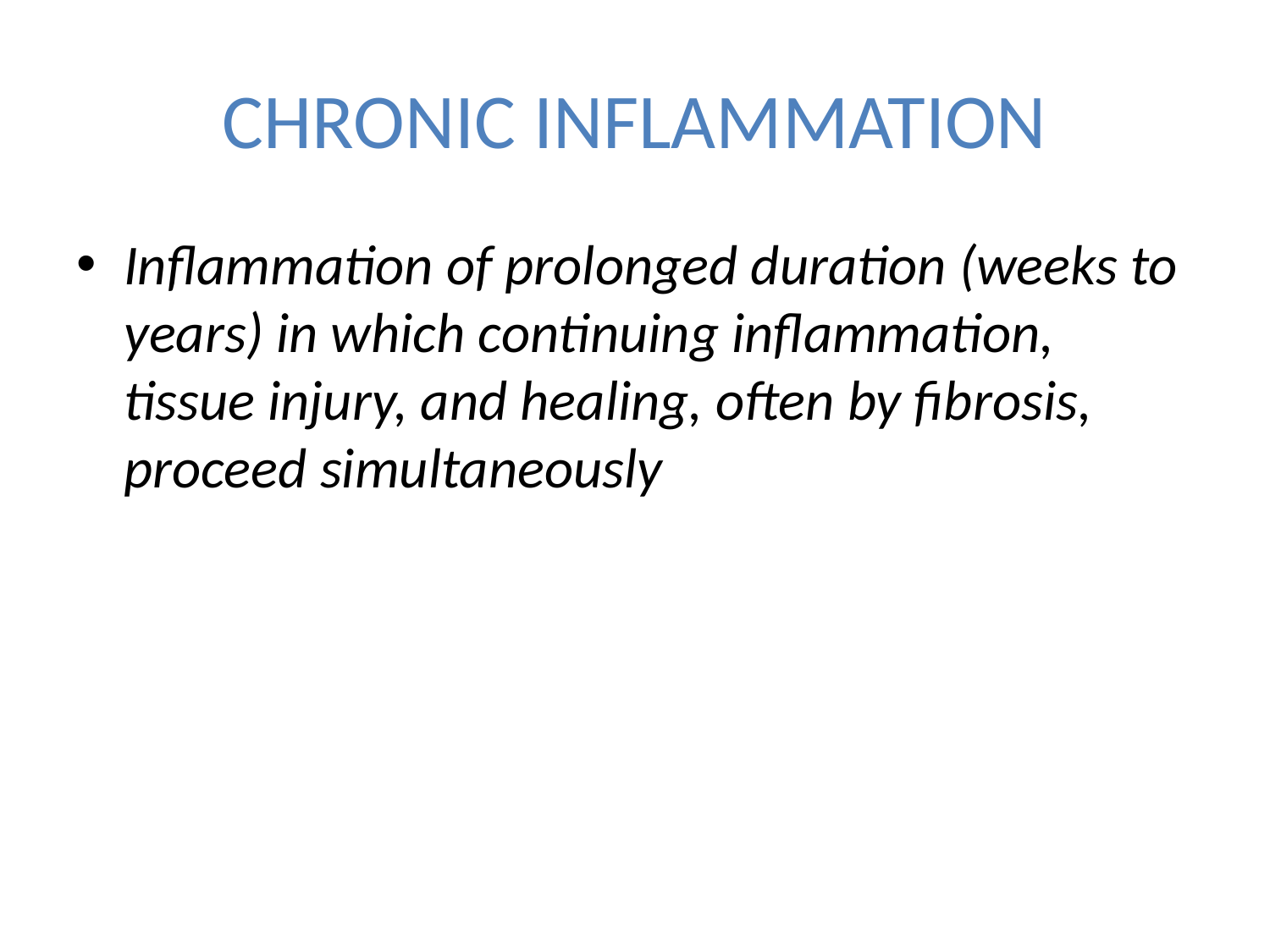

# CHRONIC INFLAMMATION
Inflammation of prolonged duration (weeks to years) in which continuing inflammation, tissue injury, and healing, often by fibrosis, proceed simultaneously